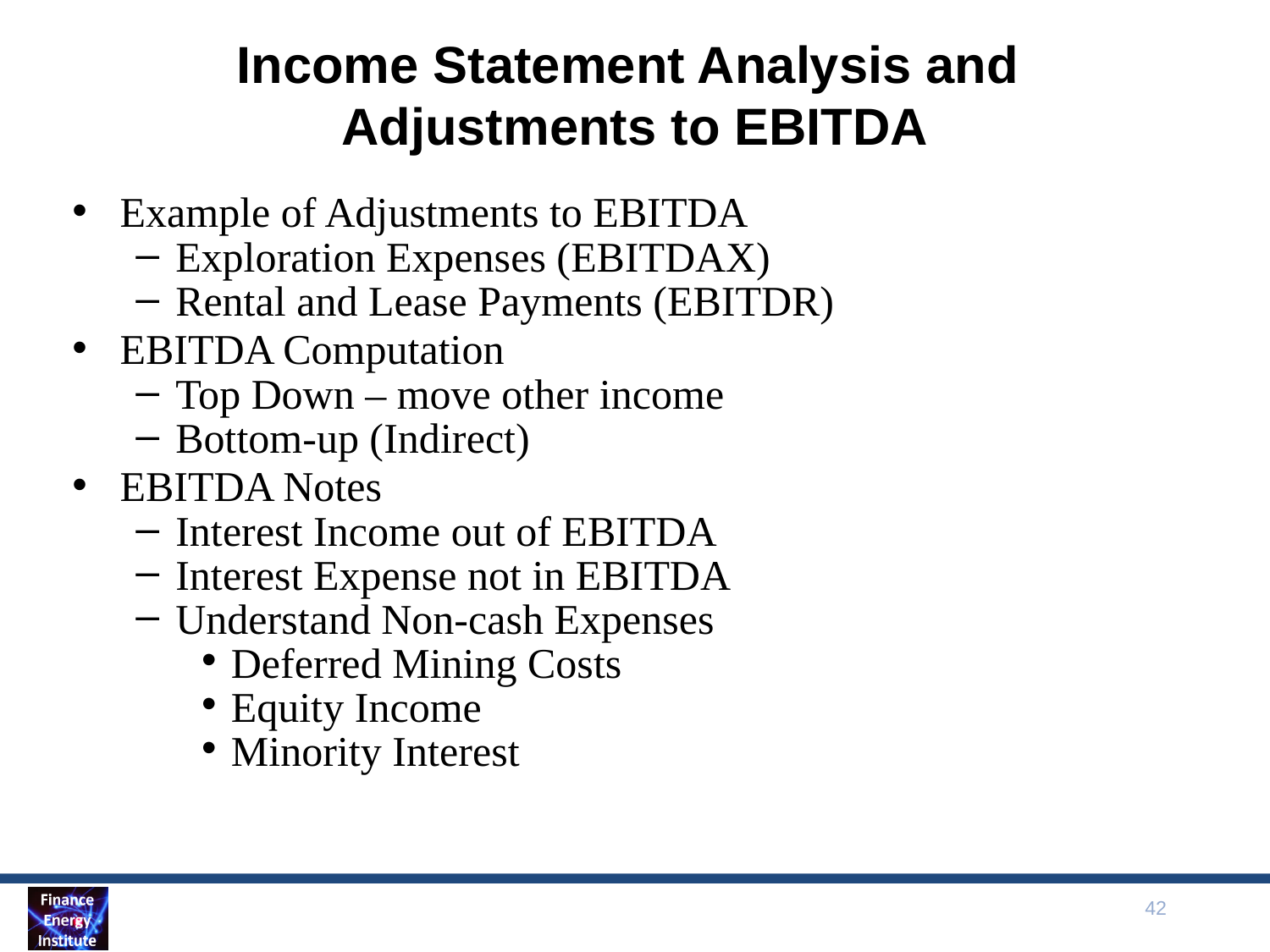

# Income Statement Analysis and Adjustments to EBITDA
Example of Adjustments to EBITDA
Exploration Expenses (EBITDAX)
Rental and Lease Payments (EBITDR)
EBITDA Computation
Top Down – move other income
Bottom-up (Indirect)
EBITDA Notes
Interest Income out of EBITDA
Interest Expense not in EBITDA
Understand Non-cash Expenses
Deferred Mining Costs
Equity Income
Minority Interest
42